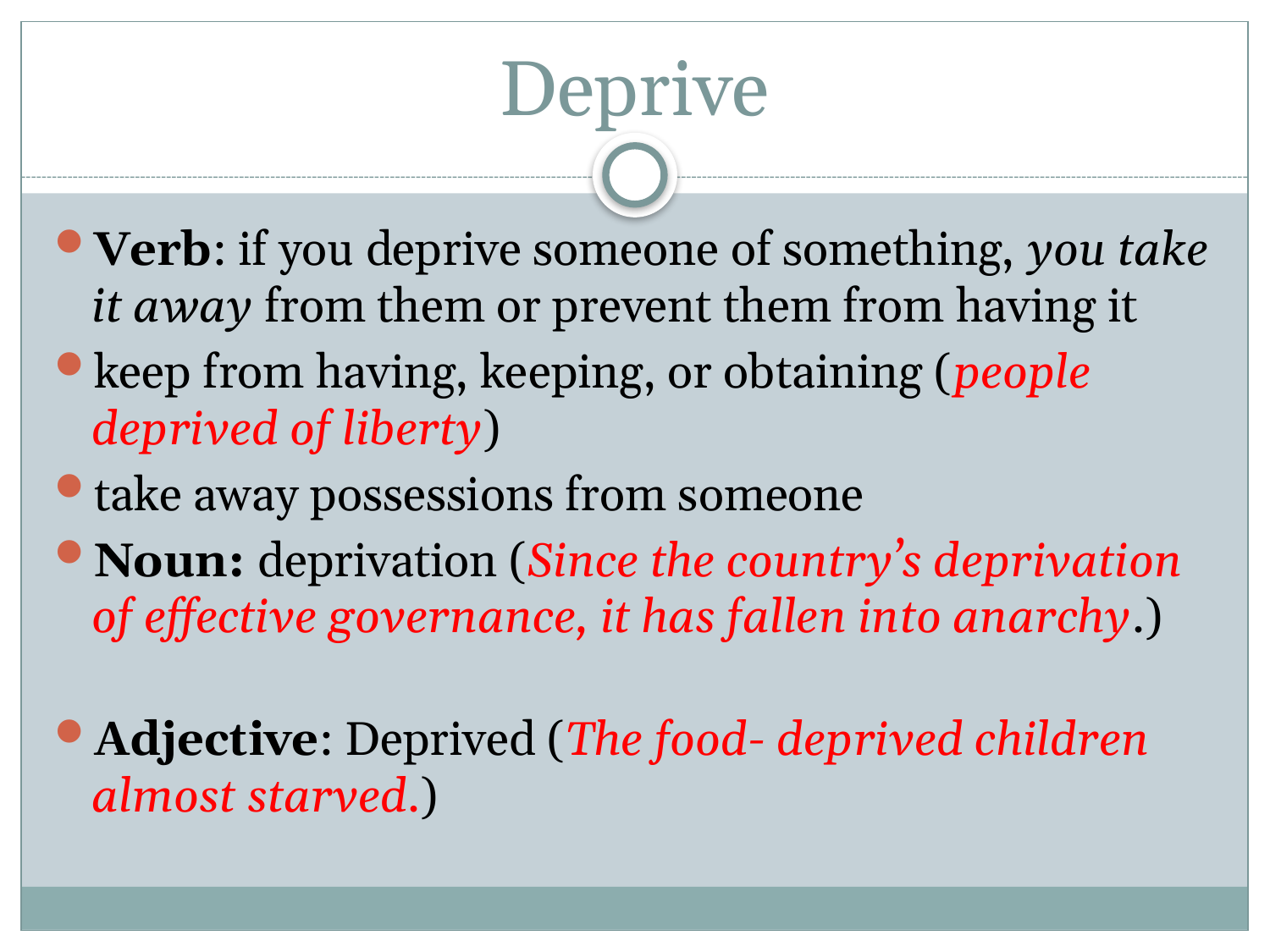

# Deprive
Verb: if you deprive someone of something, you take it away from them or prevent them from having it
keep from having, keeping, or obtaining (people deprived of liberty)
take away possessions from someone
Noun: deprivation (Since the country’s deprivation of effective governance, it has fallen into anarchy.)
Adjective: Deprived (The food- deprived children almost starved.)